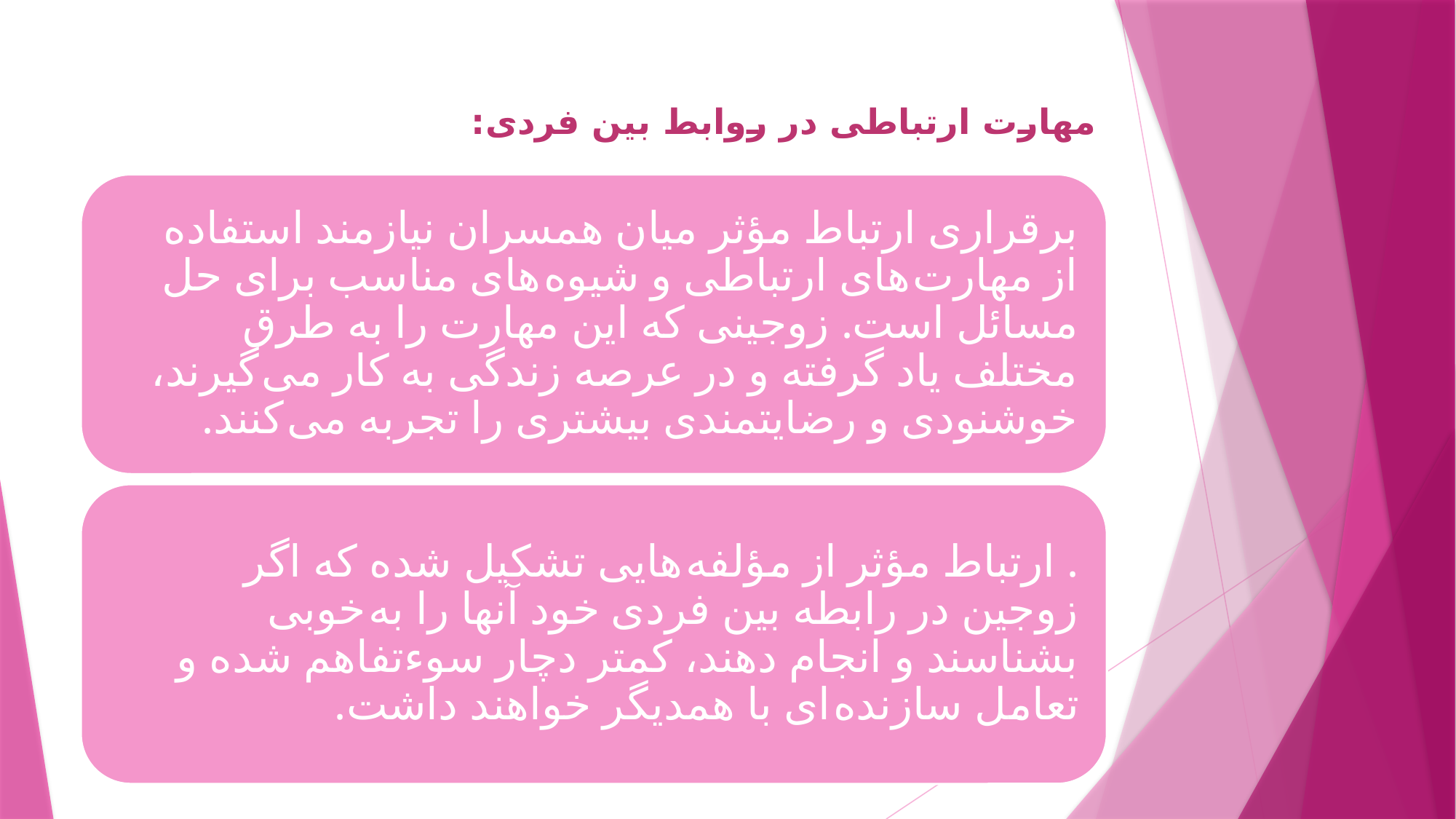

# مهارت ارتباطی در روابط بین فردی:
برقراری ارتباط مؤثر میان همسران نیازمند استفاده از مهارت های ارتباطی و شیوه های مناسب برای حل مسائل است. زوجینی که این مهارت را به طرق مختلف یاد گرفته و در عرصه زندگی به کار می گیرند، خوشنودی و رضایتمندی بیشتری را تجربه می کنند.
. ارتباط مؤثر از مؤلفه هایی تشکیل شده که اگر زوجین در رابطه بین فردی خود آنها را به خوبی بشناسند و انجام دهند، کمتر دچار سوءتفاهم شده و تعامل سازنده ای با همدیگر خواهند داشت.